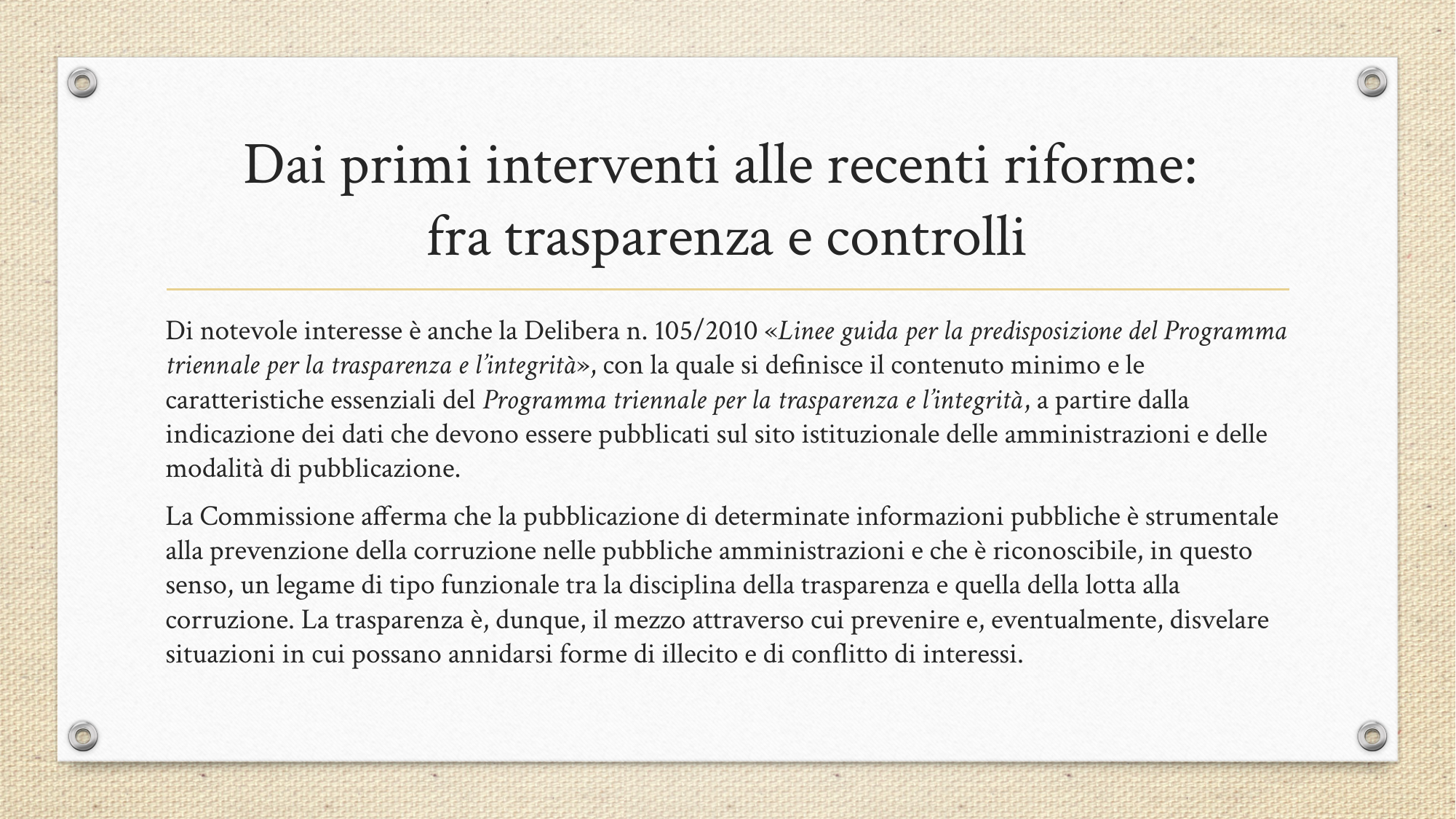

# Dai primi interventi alle recenti riforme: fra trasparenza e controlli
Di notevole interesse è anche la Delibera n. 105/2010 «Linee guida per la predisposizione del Programma triennale per la trasparenza e l’integrità», con la quale si definisce il contenuto minimo e le caratteristiche essenziali del Programma triennale per la trasparenza e l’integrità, a partire dalla indicazione dei dati che devono essere pubblicati sul sito istituzionale delle amministrazioni e delle modalità di pubblicazione.
La Commissione afferma che la pubblicazione di determinate informazioni pubbliche è strumentale alla prevenzione della corruzione nelle pubbliche amministrazioni e che è riconoscibile, in questo senso, un legame di tipo funzionale tra la disciplina della trasparenza e quella della lotta alla corruzione. La trasparenza è, dunque, il mezzo attraverso cui prevenire e, eventualmente, disvelare situazioni in cui possano annidarsi forme di illecito e di conflitto di interessi.